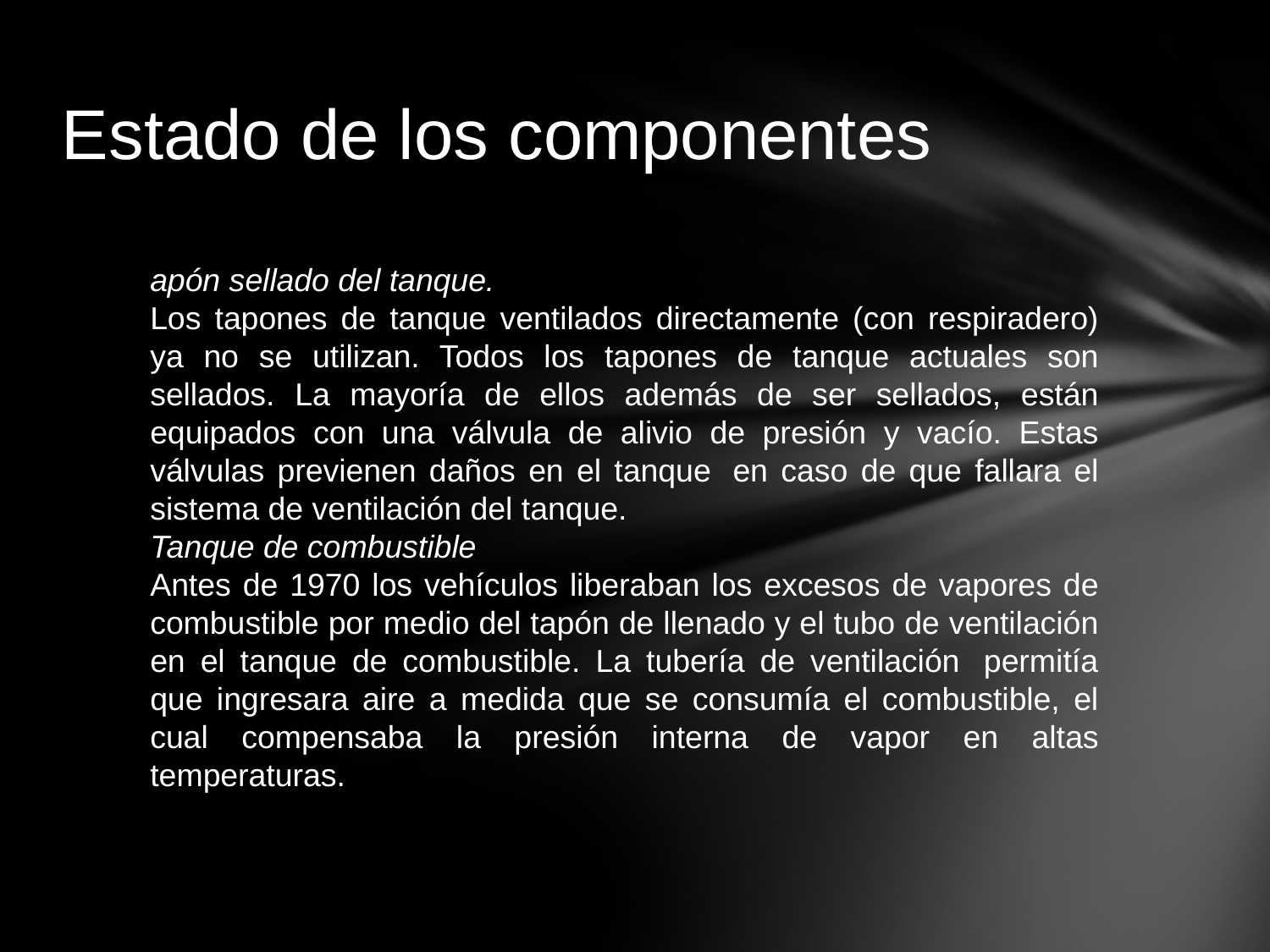

# Estado de los componentes
apón sellado del tanque.
Los tapones de tanque ventilados directamente (con respiradero) ya no se utilizan. Todos los tapones de tanque actuales son sellados. La mayoría de ellos además de ser sellados, están equipados con una válvula de alivio de presión y vacío. Estas válvulas previenen daños en el tanque  en caso de que fallara el sistema de ventilación del tanque.
Tanque de combustible
Antes de 1970 los vehículos liberaban los excesos de vapores de combustible por medio del tapón de llenado y el tubo de ventilación en el tanque de combustible. La tubería de ventilación  permitía que ingresara aire a medida que se consumía el combustible, el cual compensaba la presión interna de vapor en altas temperaturas.